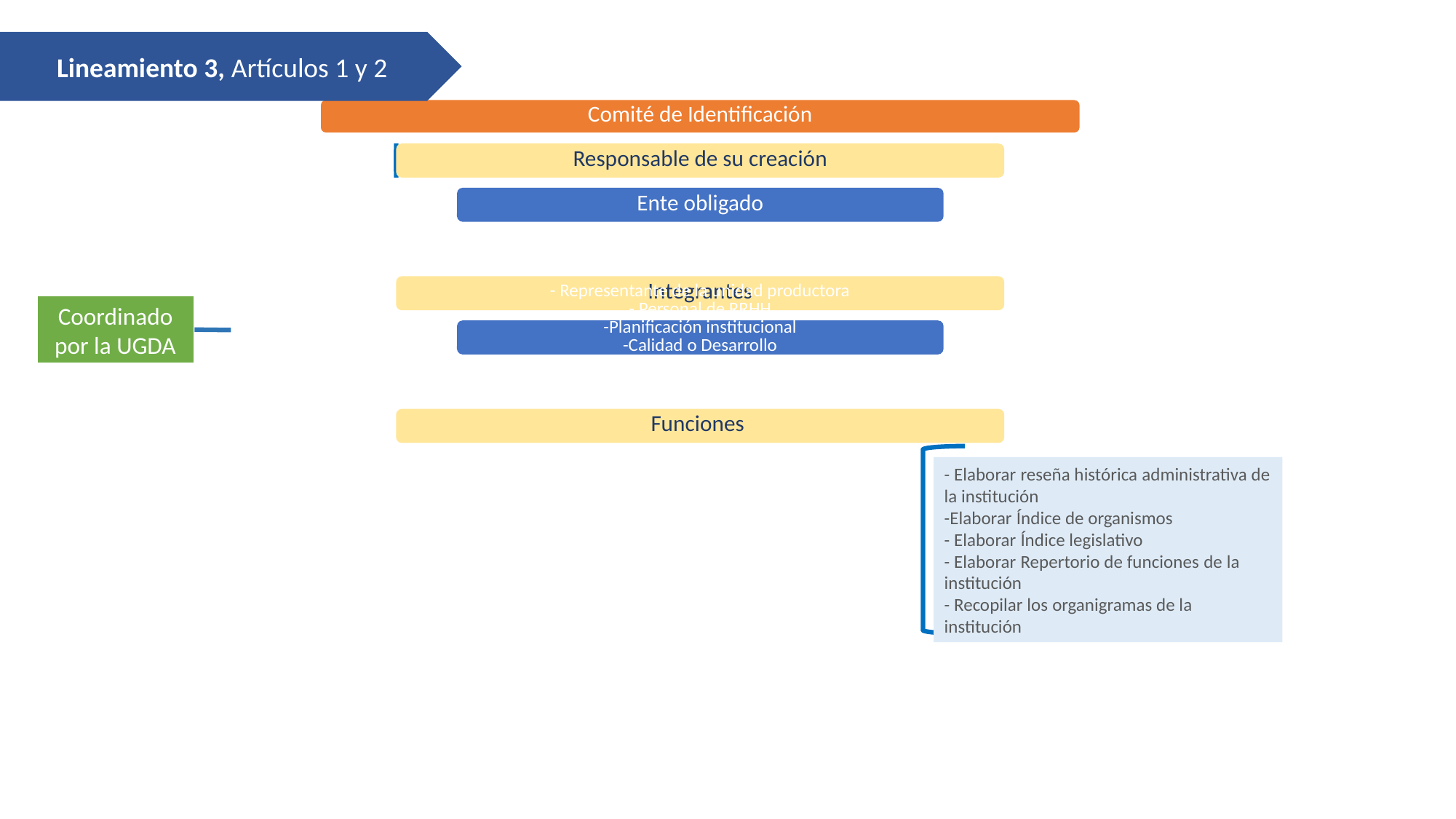

Lineamiento 3, Artículos 1 y 2
Comité de Identificación
Responsable de su creación
Ente obligado
Integrantes
- Representante de la unidad productora
- Personal de RRHH
-Planificación institucional
-Calidad o Desarrollo
-Unidad Financiera
- Área Jurídica
Funciones
Coordinado por la UGDA

- Elaborar reseña histórica administrativa de la institución
-Elaborar Índice de organismos
- Elaborar Índice legislativo
- Elaborar Repertorio de funciones de la institución
- Recopilar los organigramas de la institución